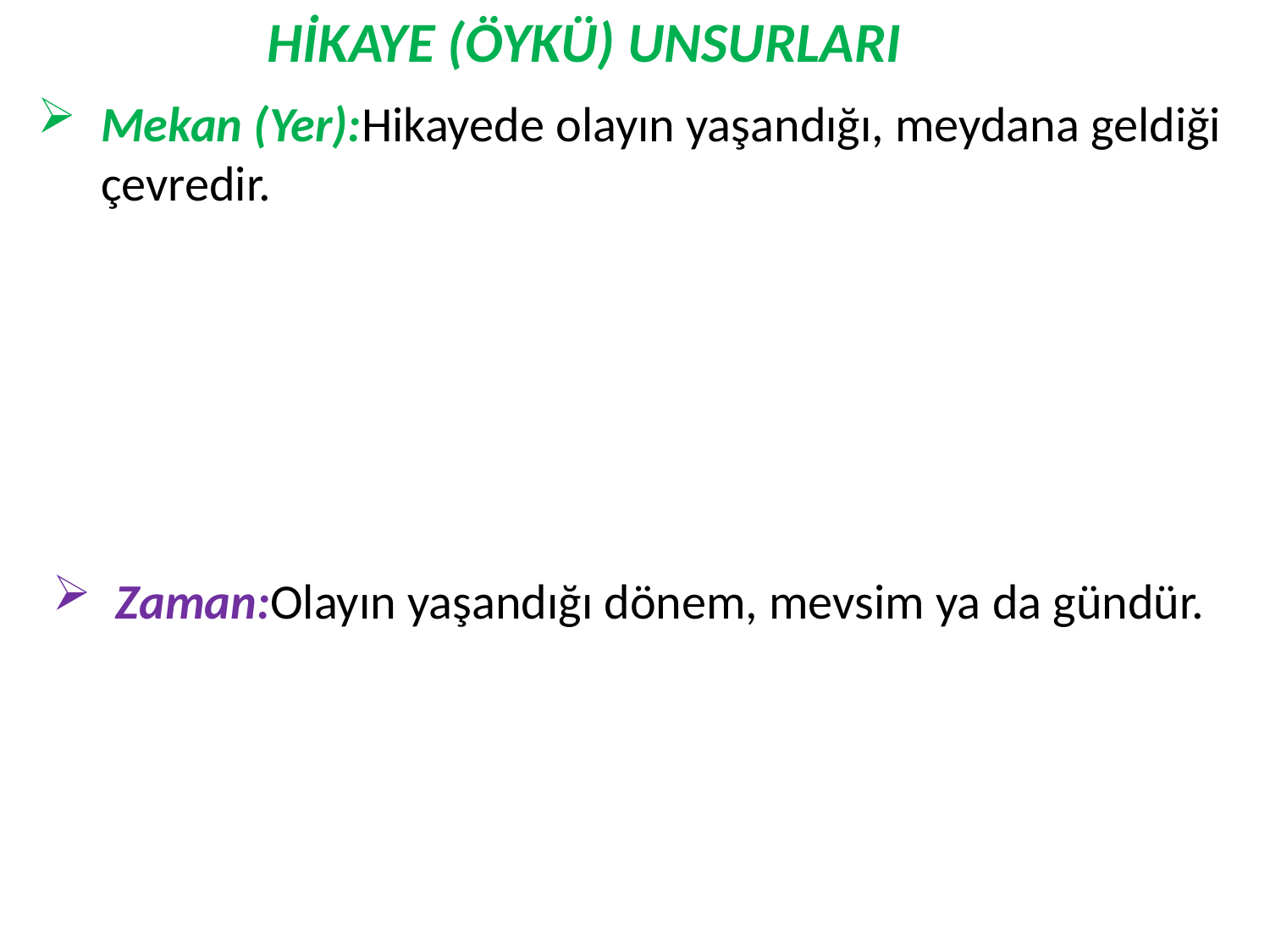

HİKAYE (ÖYKÜ) UNSURLARI
Mekan (Yer):Hikayede olayın yaşandığı, meydana geldiği çevredir.
Zaman:Olayın yaşandığı dönem, mevsim ya da gündür.